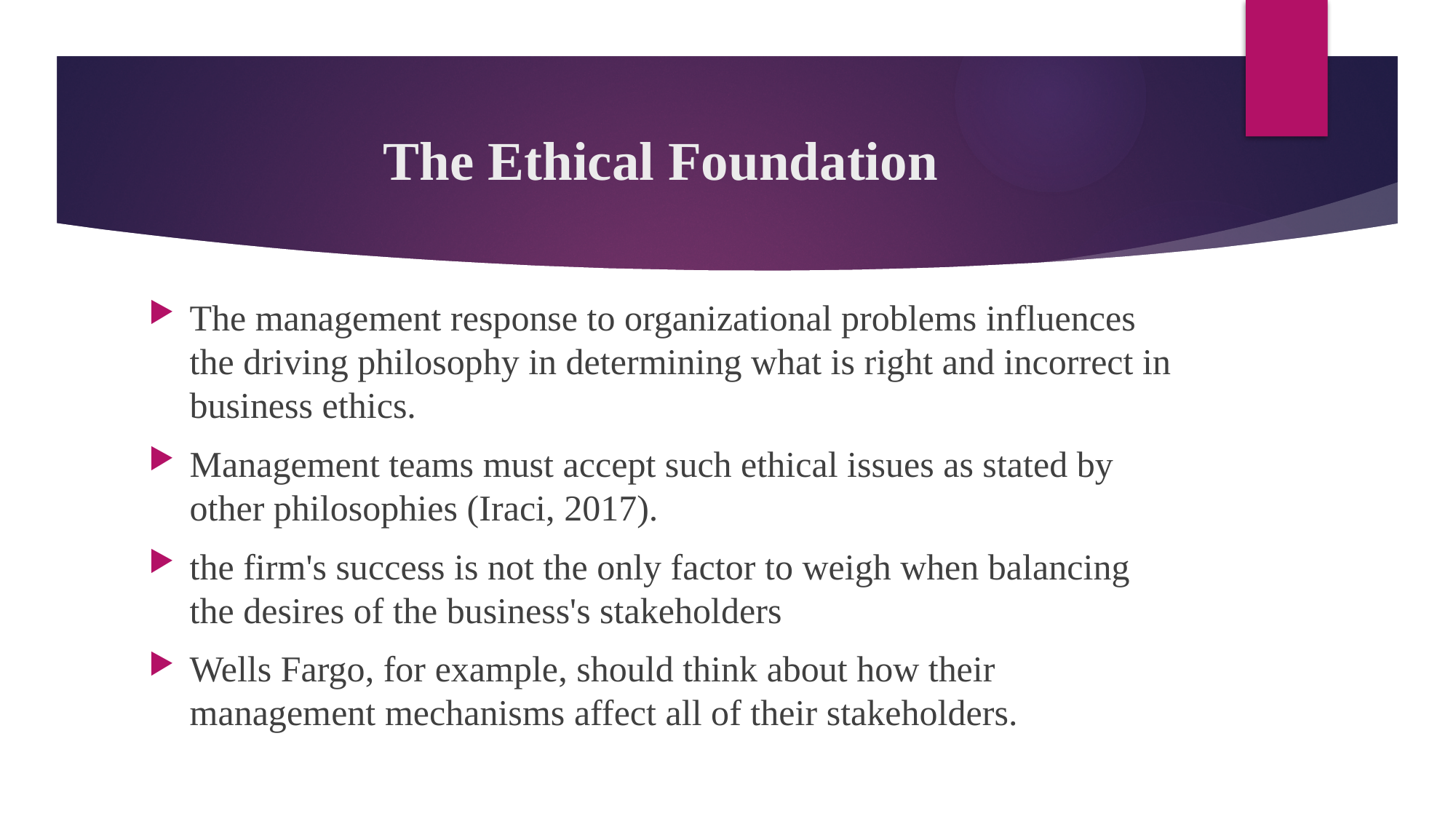

# The Ethical Foundation
The management response to organizational problems influences the driving philosophy in determining what is right and incorrect in business ethics.
Management teams must accept such ethical issues as stated by other philosophies (Iraci, 2017).
the firm's success is not the only factor to weigh when balancing the desires of the business's stakeholders
Wells Fargo, for example, should think about how their management mechanisms affect all of their stakeholders.